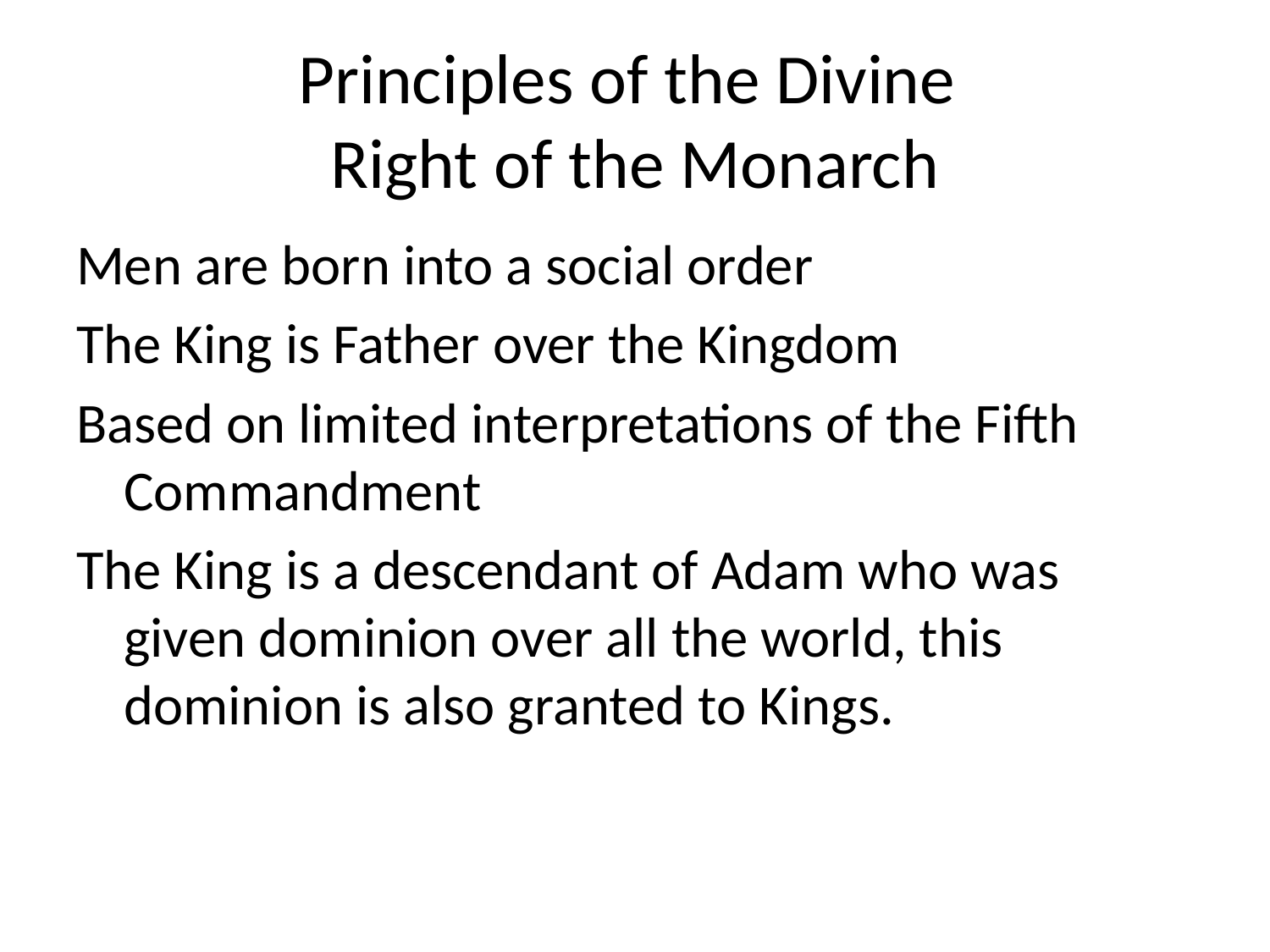

# Principles of the Divine Right of the Monarch
Men are born into a social order
The King is Father over the Kingdom
Based on limited interpretations of the Fifth Commandment
The King is a descendant of Adam who was given dominion over all the world, this dominion is also granted to Kings.